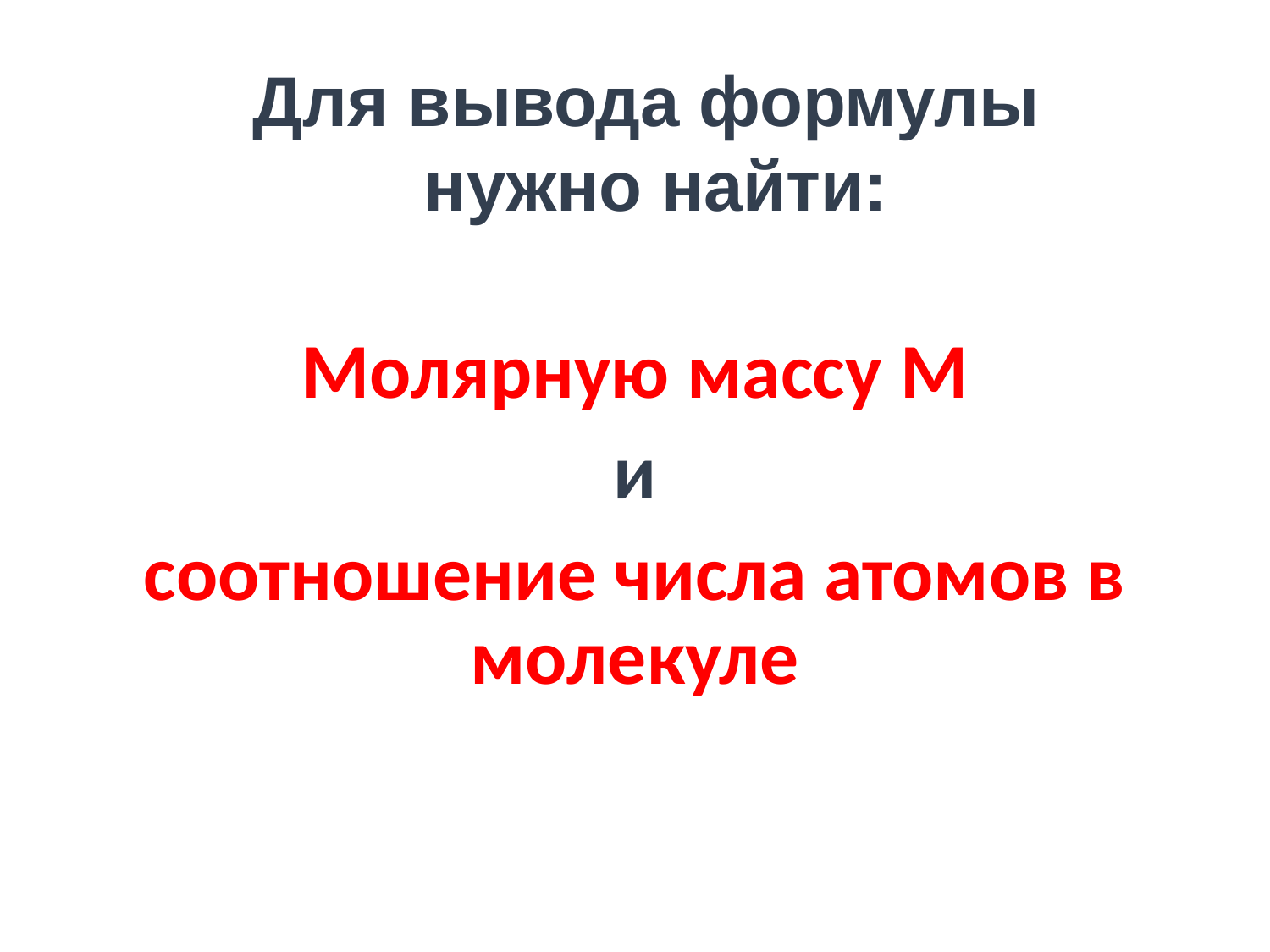

Для вывода формулы
нужно найти:

Молярную массу M
и
соотношение числа атомов в молекуле